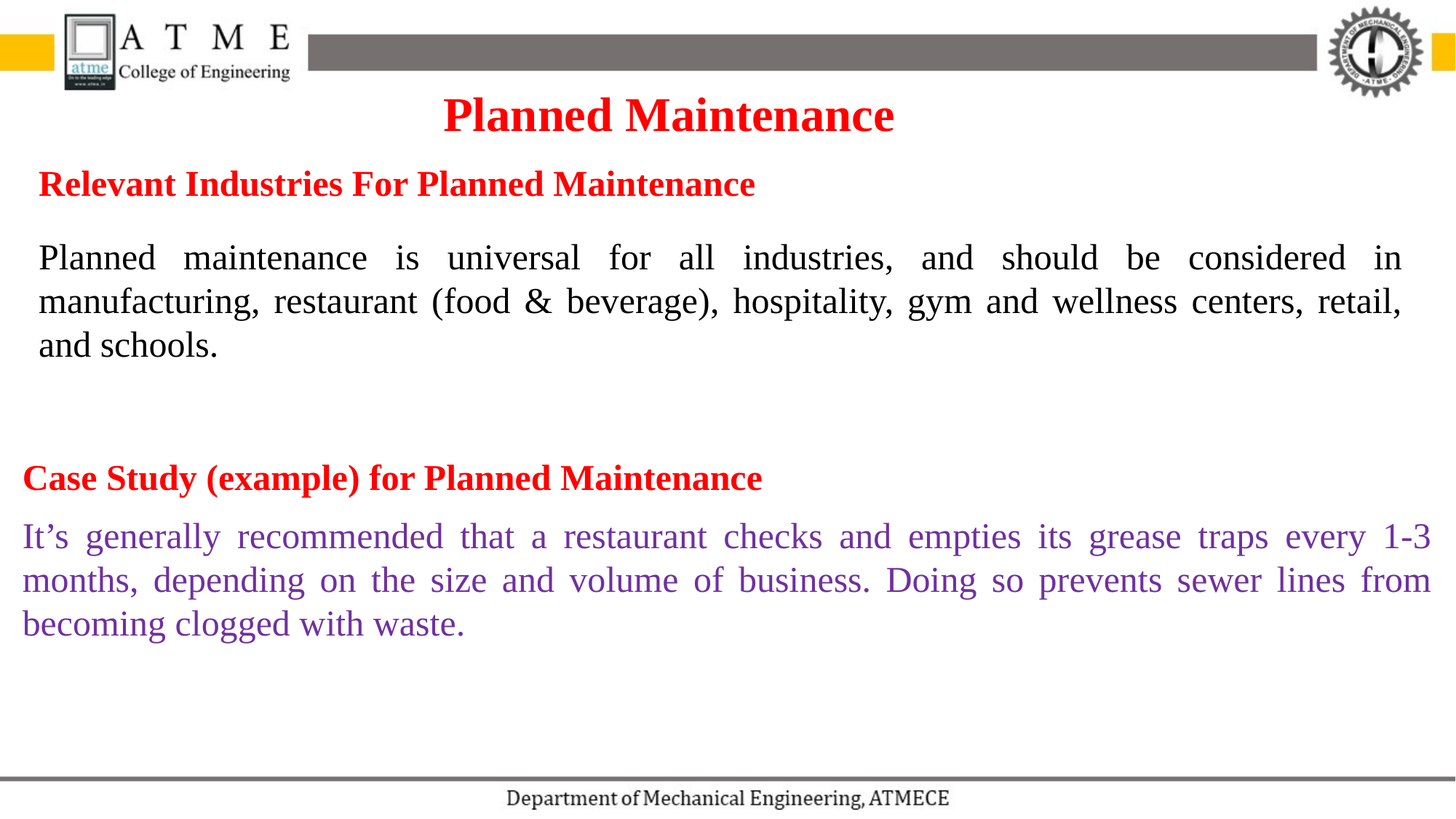

Planned Maintenance
Relevant Industries For Planned Maintenance
Planned maintenance is universal for all industries, and should be considered in manufacturing, restaurant (food & beverage), hospitality, gym and wellness centers, retail, and schools.
Case Study (example) for Planned Maintenance
It’s generally recommended that a restaurant checks and empties its grease traps every 1-3 months, depending on the size and volume of business. Doing so prevents sewer lines from becoming clogged with waste.